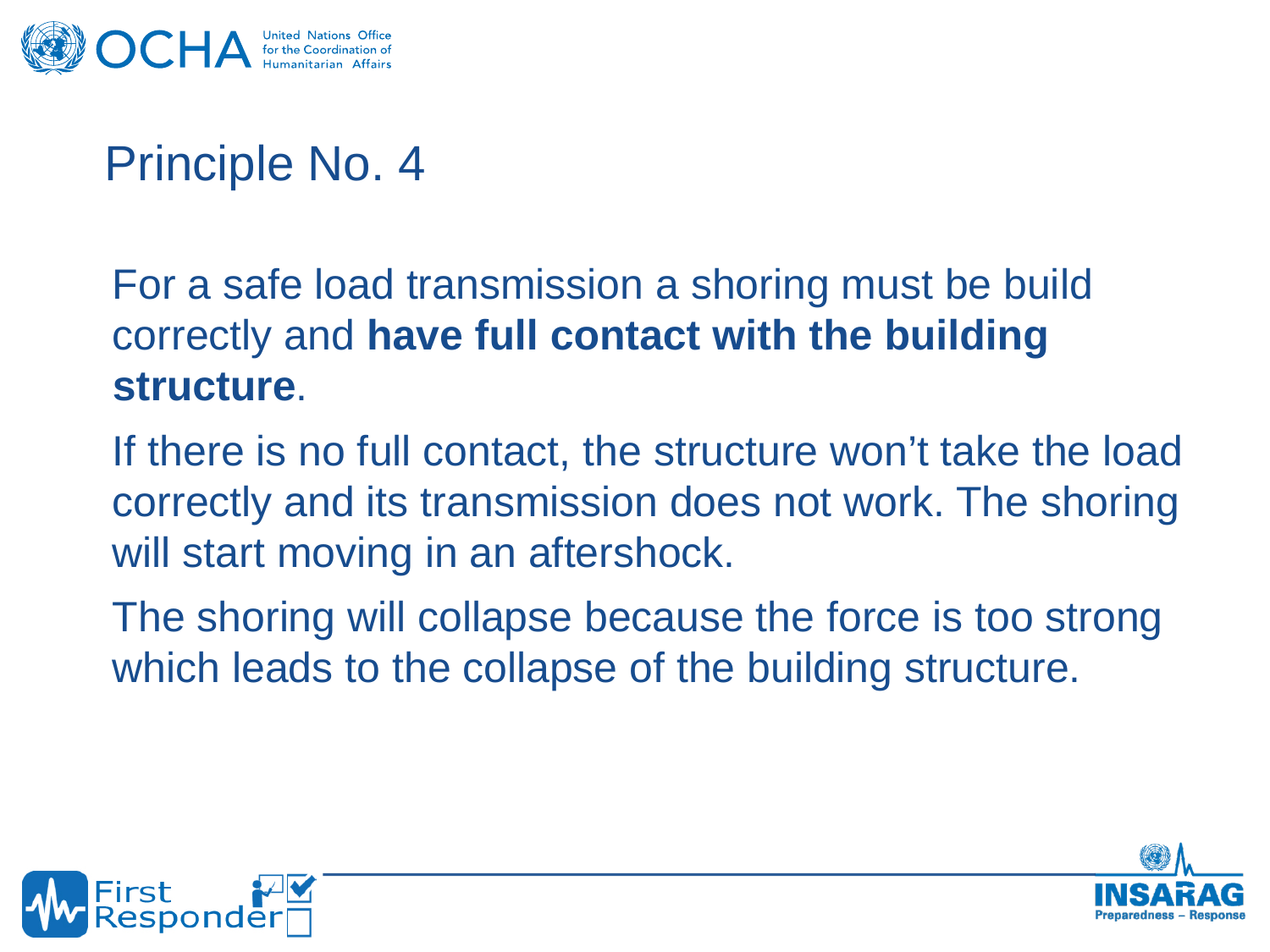

Principle No. 4
For a safe load transmission a shoring must be build correctly and have full contact with the building structure.
If there is no full contact, the structure won’t take the load correctly and its transmission does not work. The shoring will start moving in an aftershock.
The shoring will collapse because the force is too strong which leads to the collapse of the building structure.